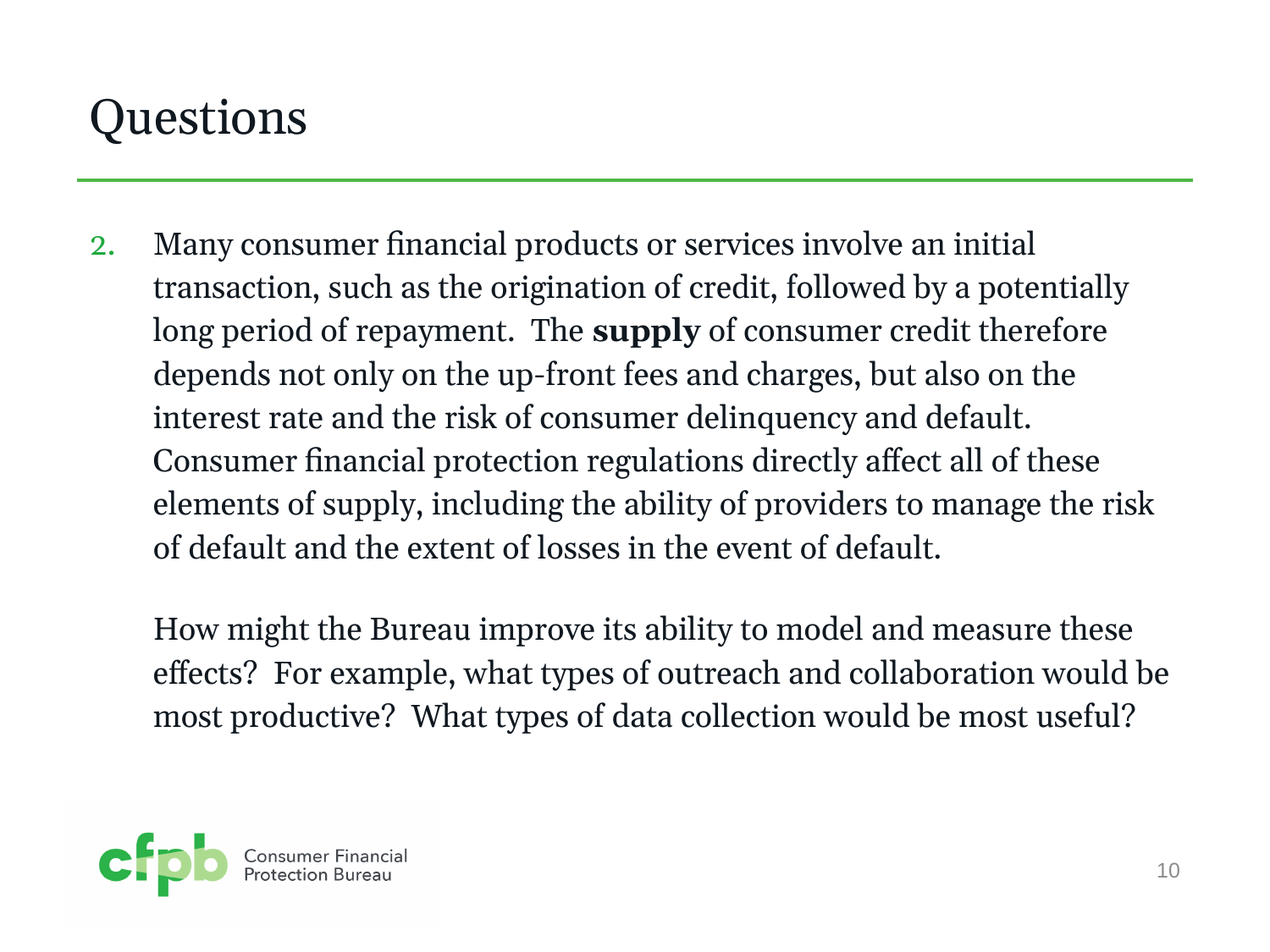

# Questions
Many consumer financial products or services involve an initial transaction, such as the origination of credit, followed by a potentially long period of repayment.  The supply of consumer credit therefore depends not only on the up-front fees and charges, but also on the interest rate and the risk of consumer delinquency and default.  Consumer financial protection regulations directly affect all of these elements of supply, including the ability of providers to manage the risk of default and the extent of losses in the event of default.

How might the Bureau improve its ability to model and measure these effects?  For example, what types of outreach and collaboration would be most productive?  What types of data collection would be most useful?

10